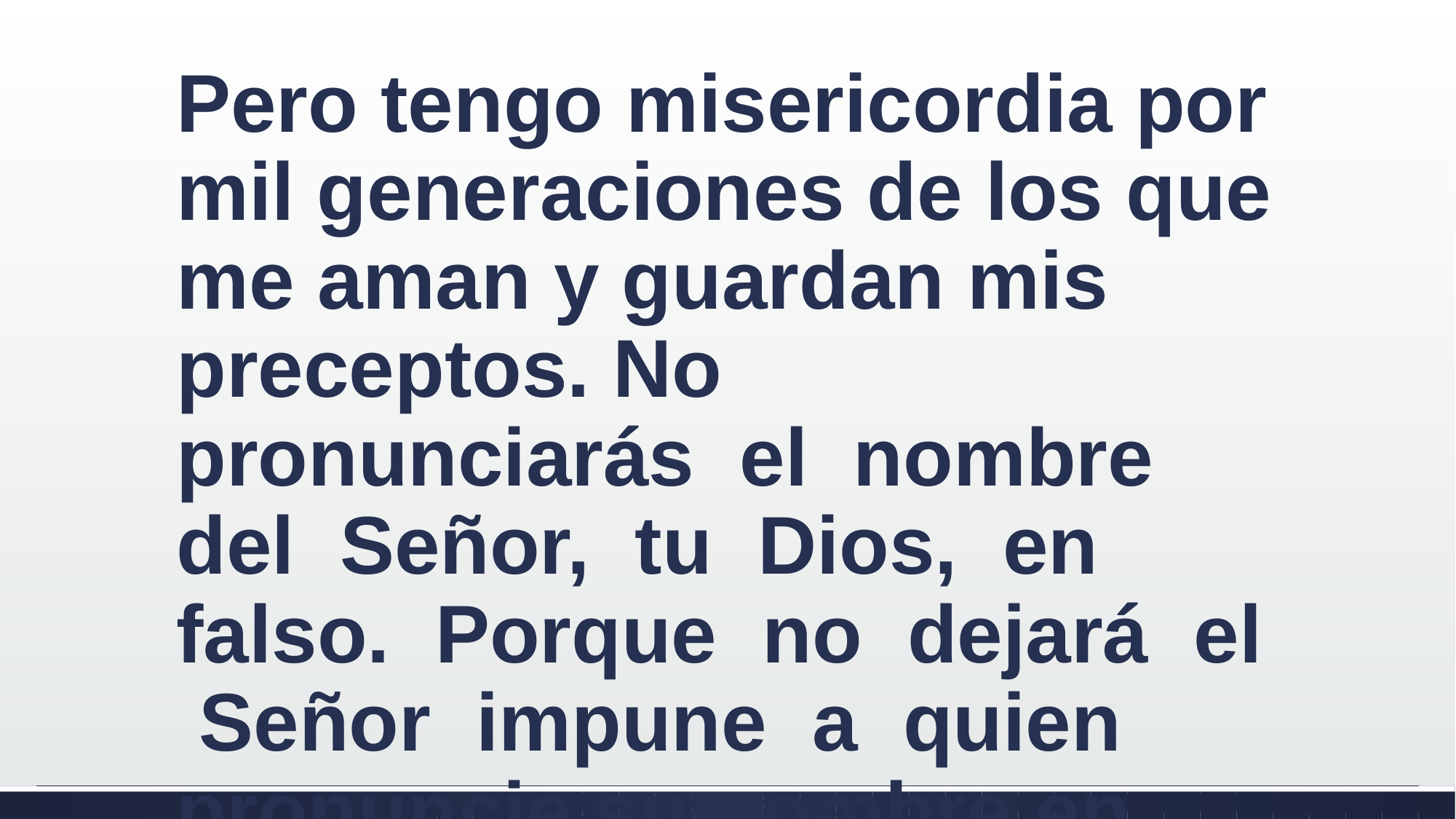

#
Pero tengo misericordia por mil generaciones de los que me aman y guardan mis preceptos. No  pronunciarás  el  nombre  del  Señor,  tu  Dios,  en  falso.  Porque  no  dejará  el  Señor  impune  a  quien pronuncie su nombre en falso.